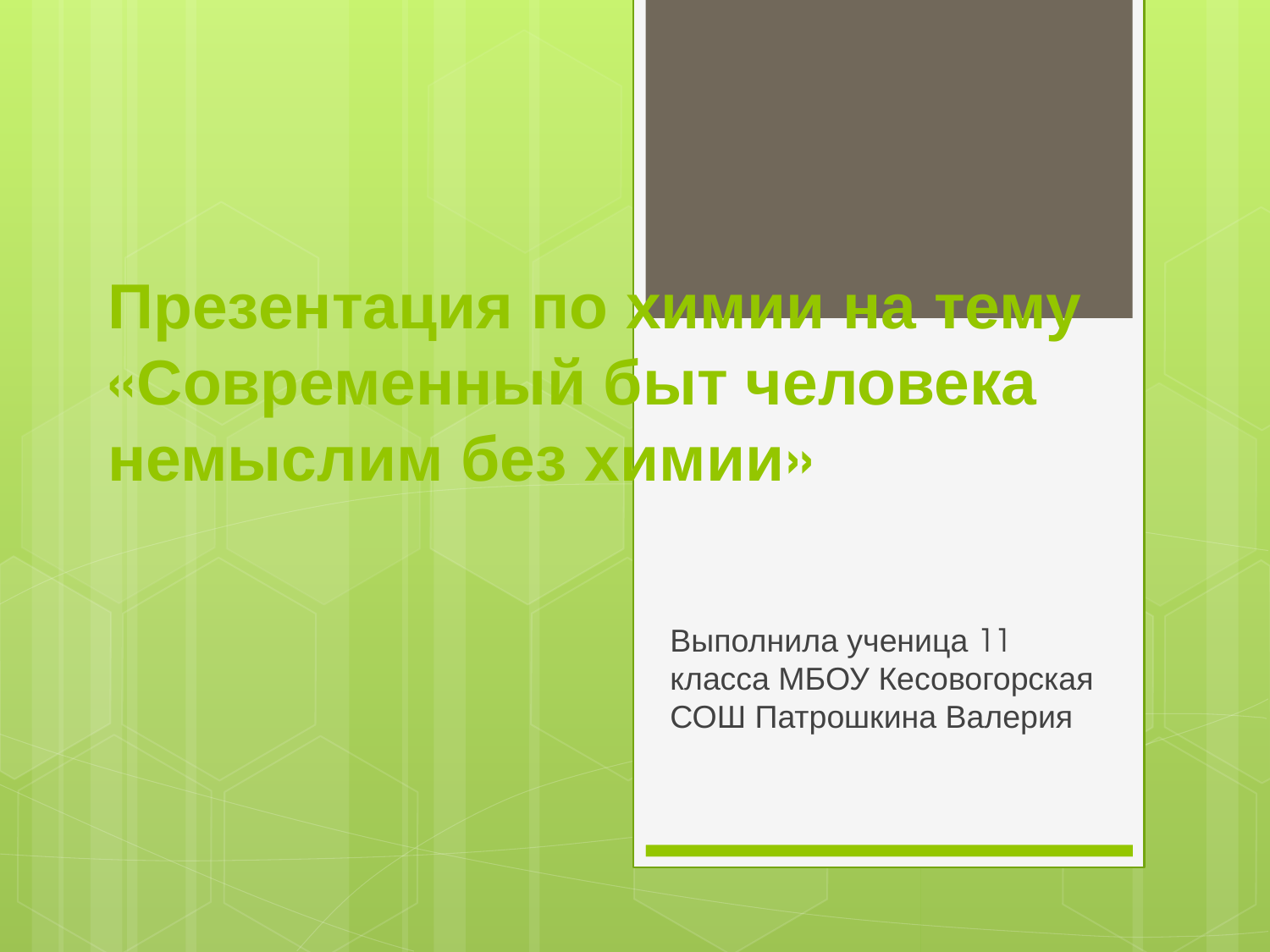

# Презентация по химии на тему «Современный быт человека немыслим без химии»
Выполнила ученица 11 класса МБОУ Кесовогорская СОШ Патрошкина Валерия